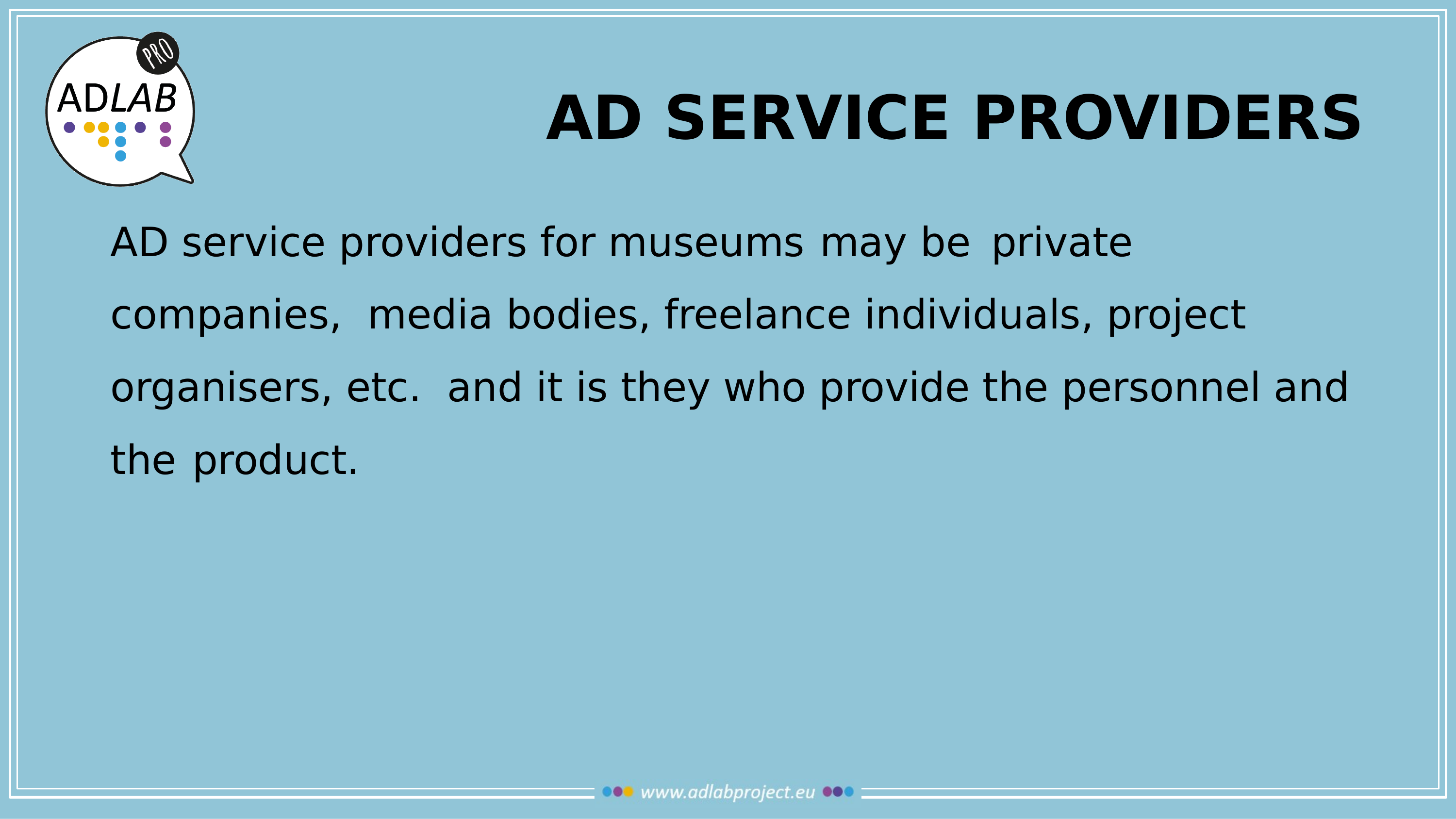

AD SERVICE PROVIDERS
AD service providers for museums may be	private companies,  media bodies, freelance individuals, project organisers, etc.  and it is they who provide the personnel and the product.